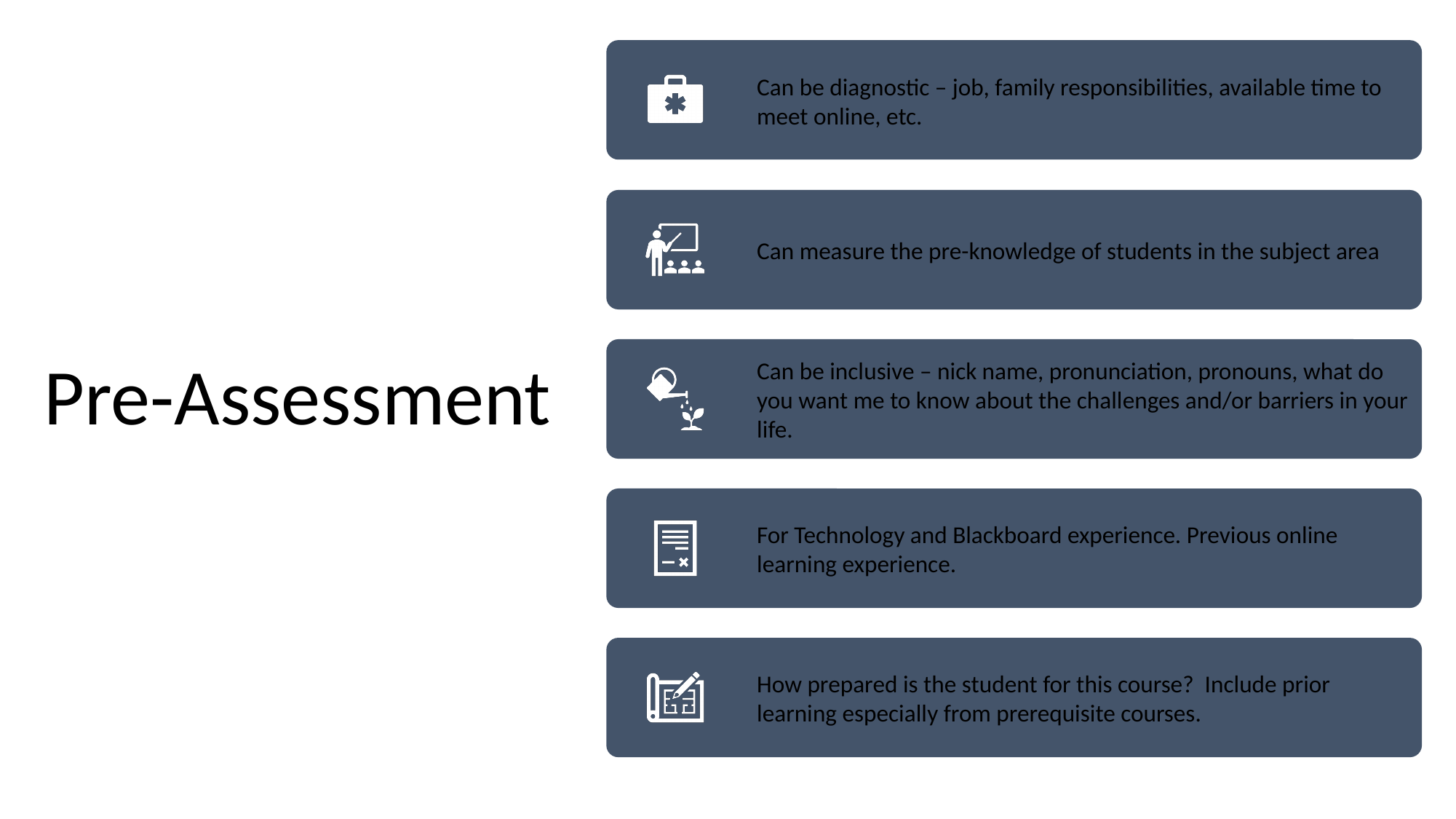

Can be diagnostic – job, family responsibilities, available time to meet online, etc.
Can measure the pre-knowledge of students in the subject area
Can be inclusive – nick name, pronunciation, pronouns, what do you want me to know about the challenges and/or barriers in your life.
For Technology and Blackboard experience. Previous online learning experience.
How prepared is the student for this course?  Include prior learning especially from prerequisite courses.
# Pre-Assessment